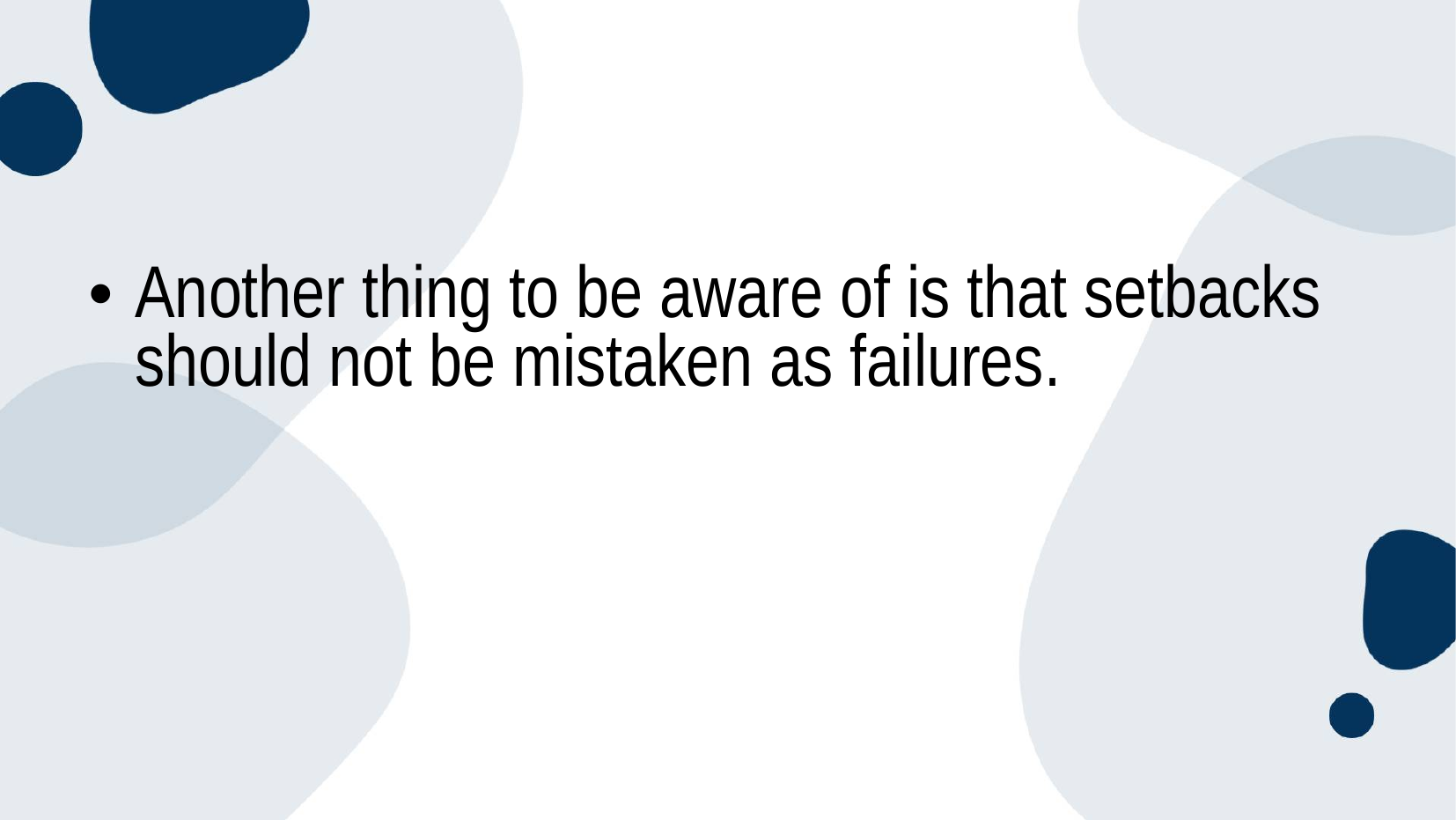

#
Another thing to be aware of is that setbacks should not be mistaken as failures.